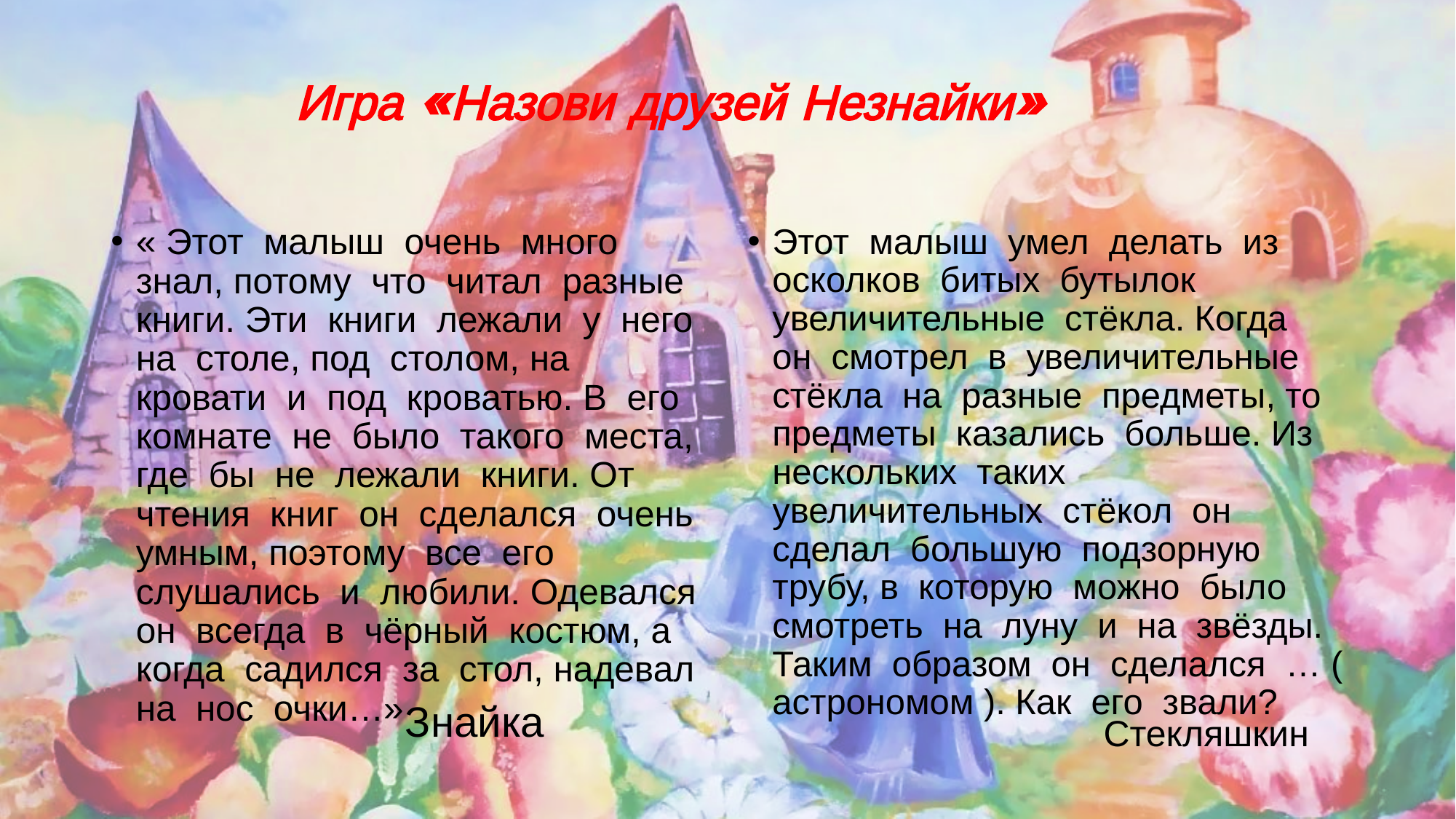

# Игра «Назови друзей Незнайки»
« Этот  малыш  очень  много  знал, потому  что  читал  разные  книги. Эти  книги  лежали  у  него  на  столе, под  столом, на  кровати  и  под  кроватью. В  его  комнате  не  было  такого  места, где  бы  не  лежали  книги. От  чтения  книг  он  сделался  очень  умным, поэтому  все  его  слушались  и  любили. Одевался  он  всегда  в  чёрный  костюм, а  когда  садился  за  стол, надевал  на  нос  очки…»
Этот  малыш  умел  делать  из  осколков  битых  бутылок  увеличительные  стёкла. Когда  он  смотрел  в  увеличительные  стёкла  на  разные  предметы, то  предметы  казались  больше. Из  нескольких  таких  увеличительных  стёкол  он  сделал  большую  подзорную  трубу, в  которую  можно  было  смотреть  на  луну  и  на  звёзды. Таким  образом  он  сделался  … ( астрономом ). Как  его  звали?
Знайка
Стекляшкин